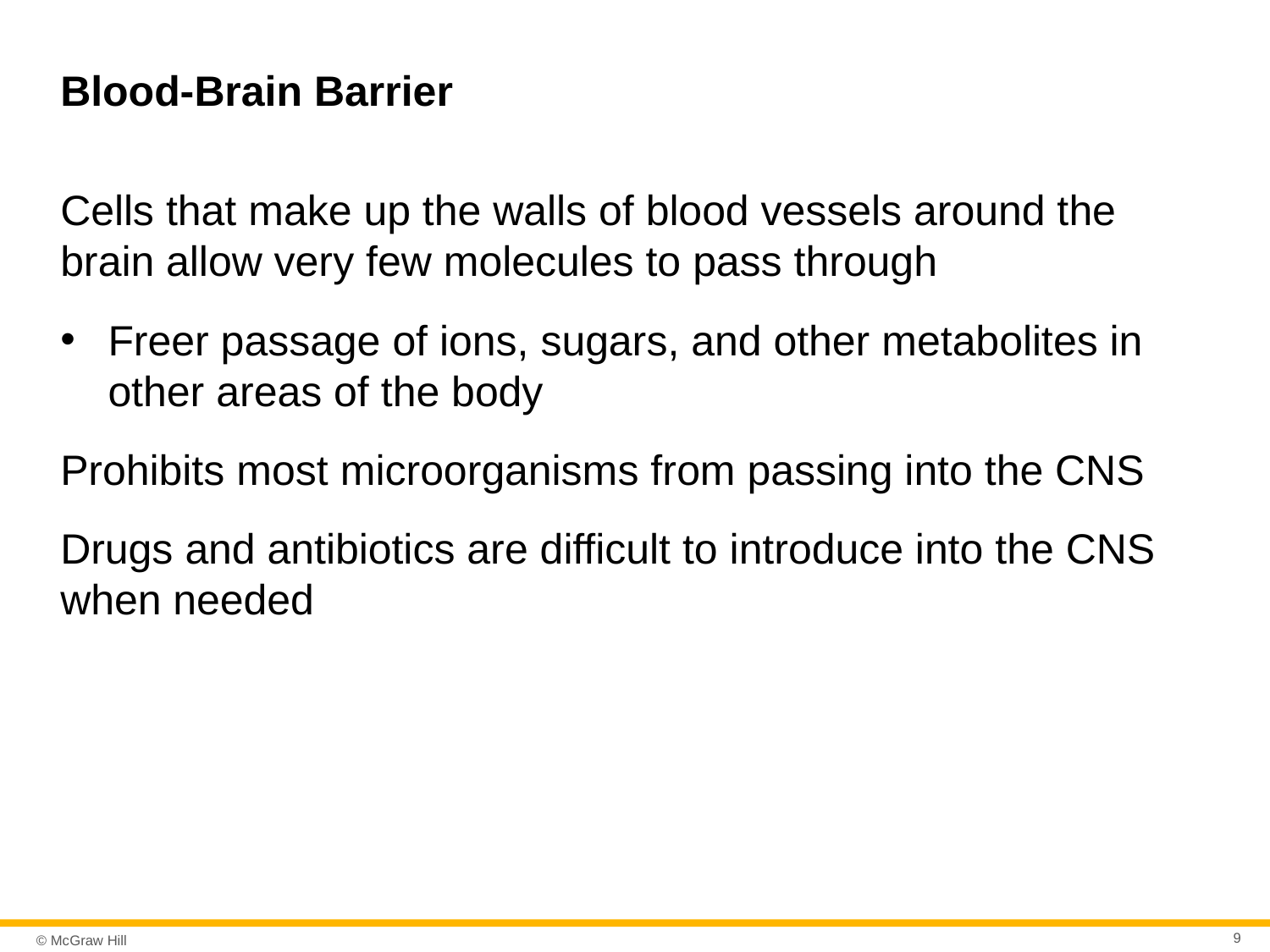

# Blood-Brain Barrier
Cells that make up the walls of blood vessels around the brain allow very few molecules to pass through
Freer passage of ions, sugars, and other metabolites in other areas of the body
Prohibits most microorganisms from passing into the CNS
Drugs and antibiotics are difficult to introduce into the CNS when needed